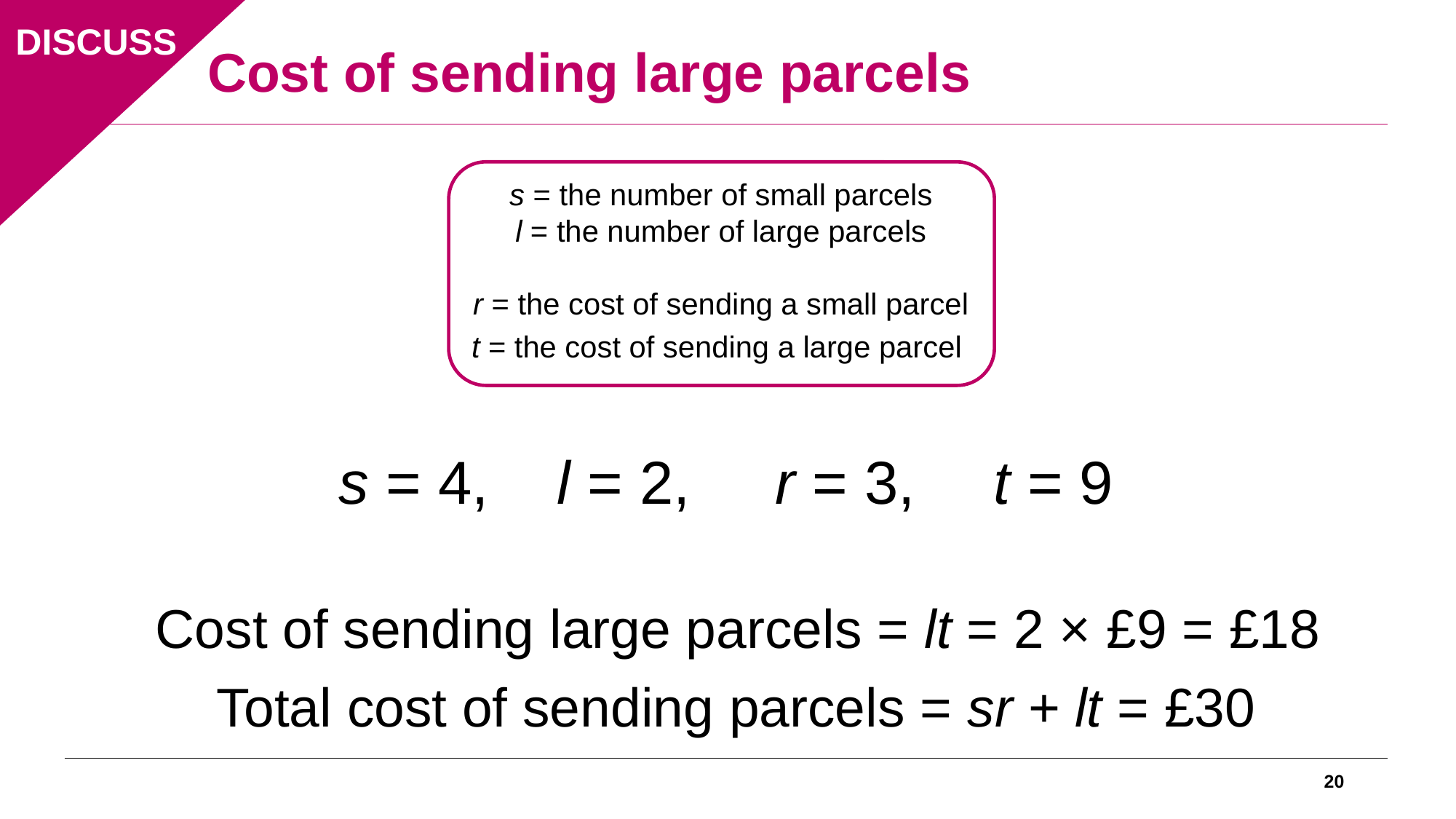

DISCUSS
Cost of sending large parcels

s = the number of small parcels
l = the number of large parcels

r = the cost of sending a small parcel
t = the cost of sending a large parcel

s = 4,	l = 2,	r = 3, 	t = 9
Cost of sending large parcels = lt = 2 × £9 = £18
Total cost of sending parcels = sr + lt = £30
20